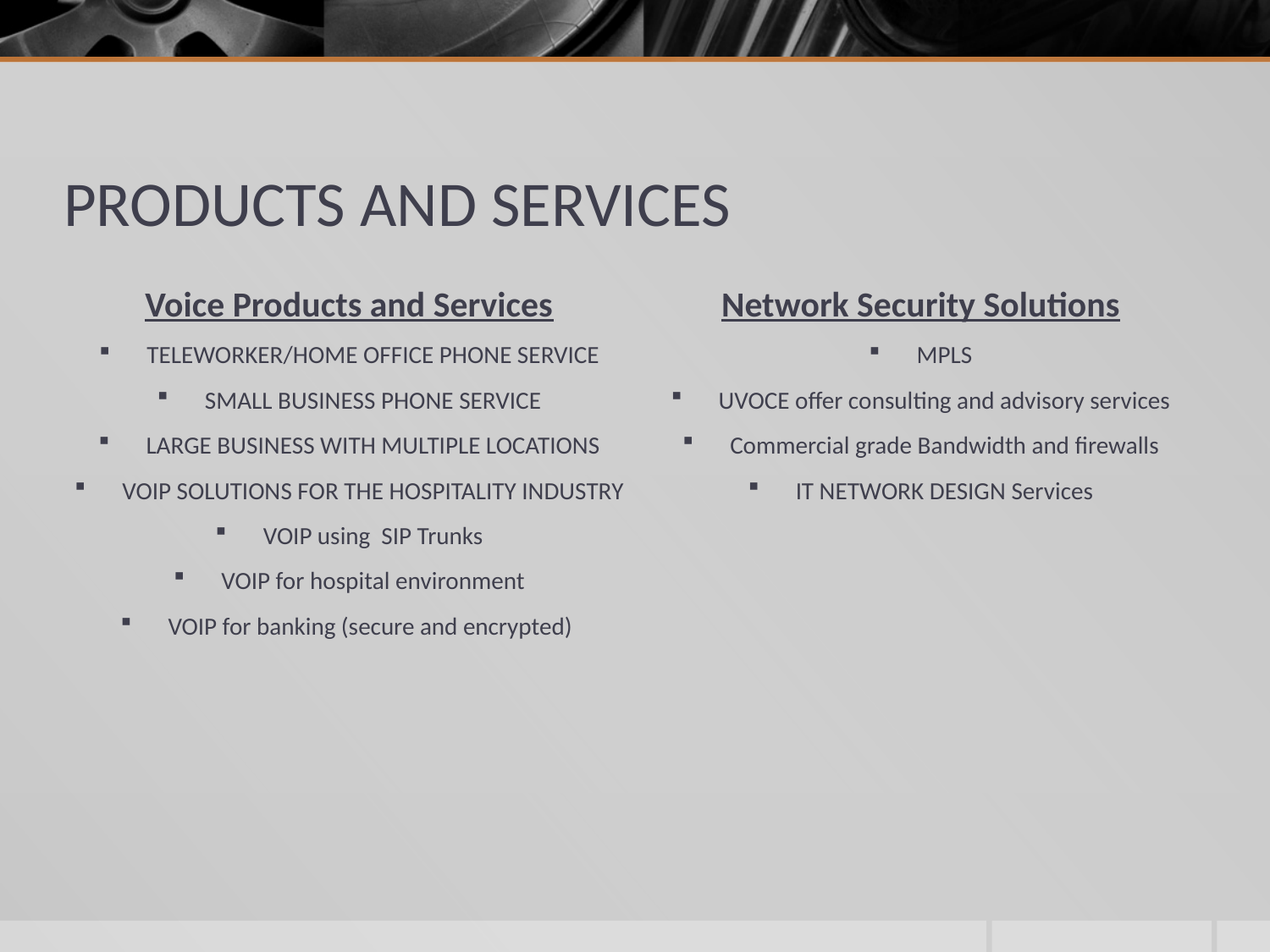

# PRODUCTS AND SERVICES
Voice Products and Services
TELEWORKER/HOME OFFICE PHONE SERVICE​
SMALL BUSINESS PHONE SERVICE​
LARGE BUSINESS WITH MULTIPLE LOCATIONS​
VOIP SOLUTIONS FOR THE HOSPITALITY INDUSTRY
VOIP using  SIP Trunks
VOIP for hospital environment
VOIP for banking (secure and encrypted)

Network Security Solutions
MPLS
UVOCE offer consulting and advisory services
Commercial grade Bandwidth and firewalls​
IT NETWORK DESIGN Services